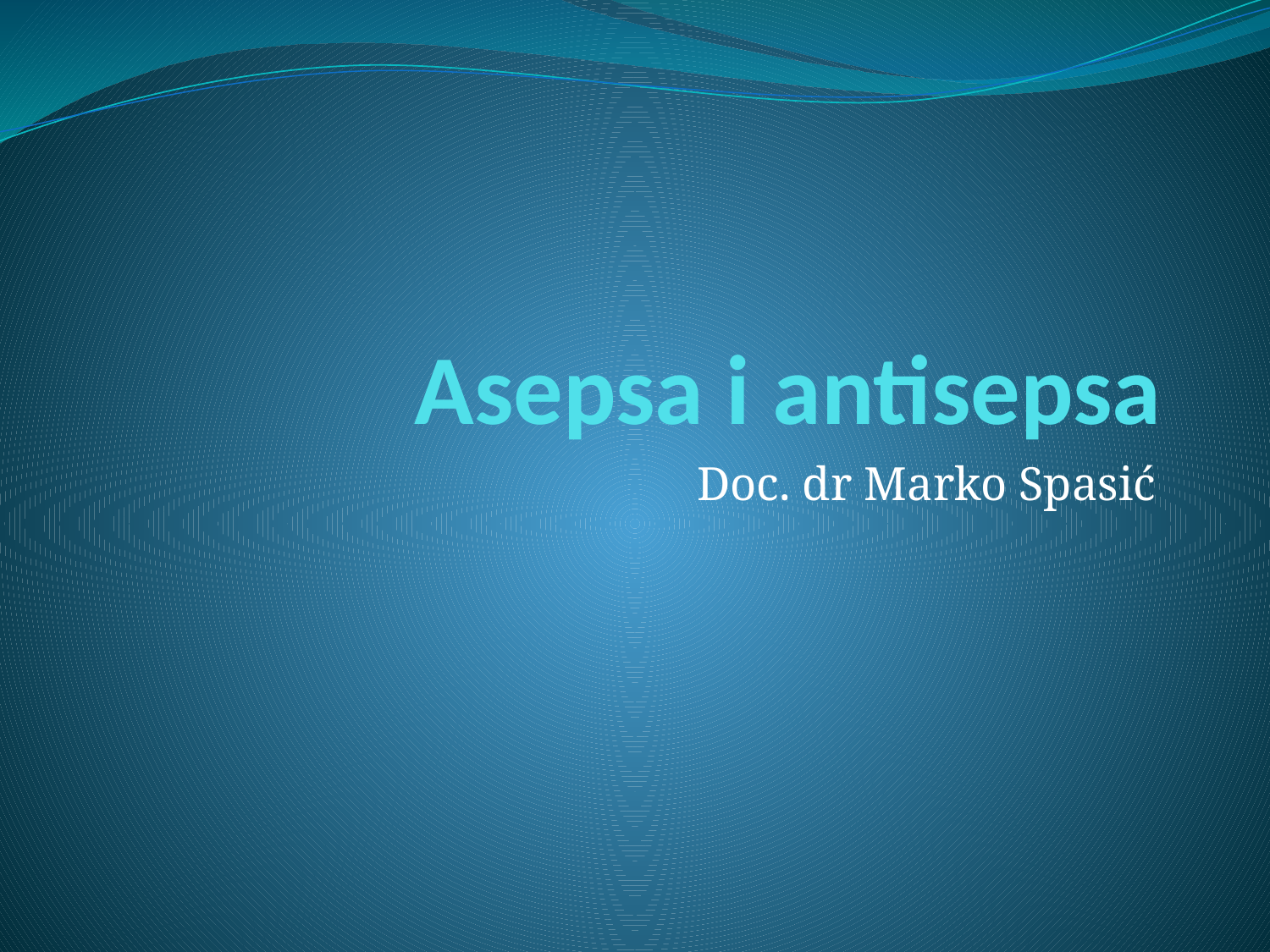

# Asepsa i antisepsa
Doc. dr Marko Spasić